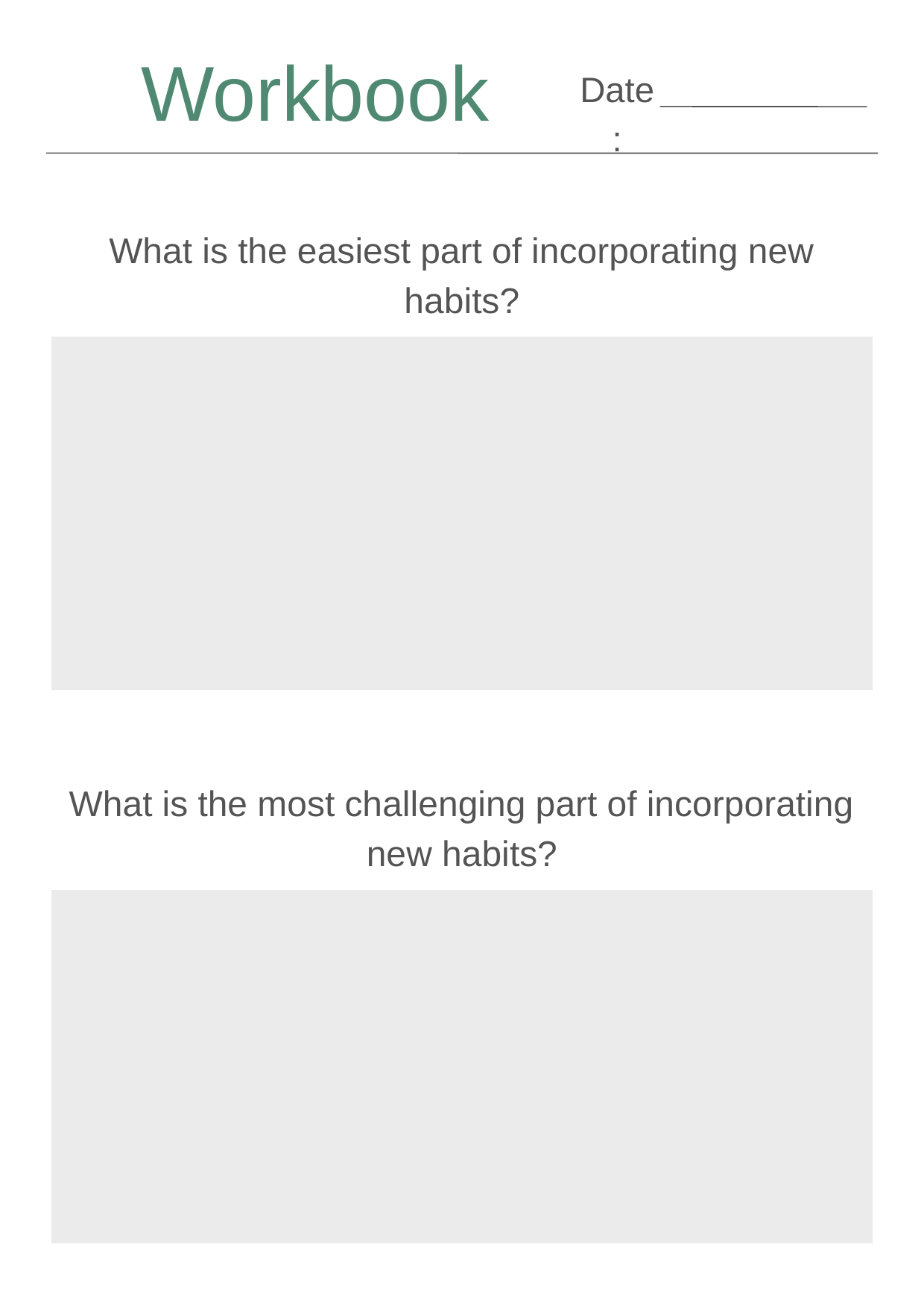

Workbook
Date:

What is the easiest part of incorporating new habits?

What is the most challenging part of incorporating new habits?